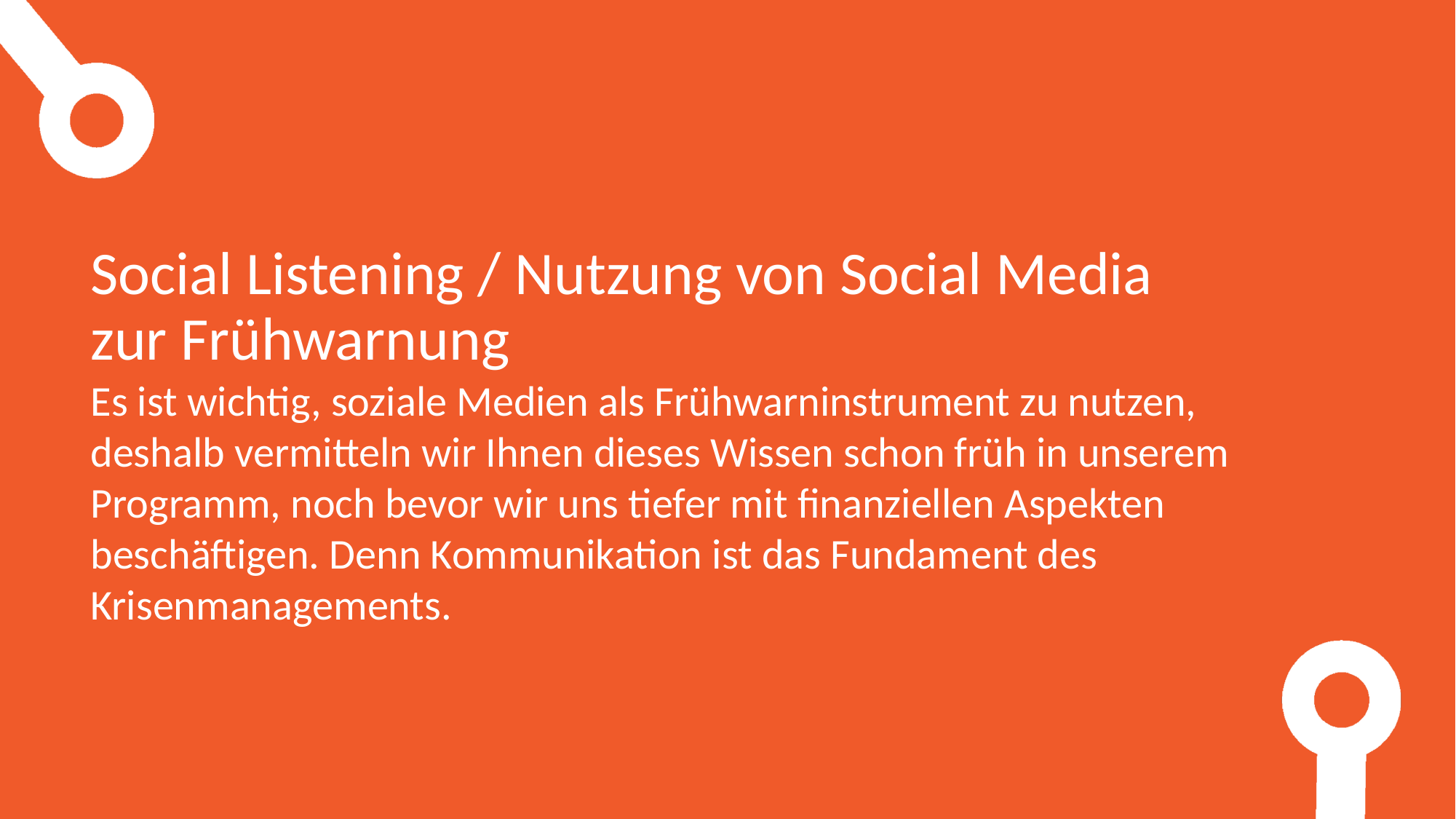

Social Listening / Nutzung von Social Media zur Frühwarnung
Es ist wichtig, soziale Medien als Frühwarninstrument zu nutzen, deshalb vermitteln wir Ihnen dieses Wissen schon früh in unserem Programm, noch bevor wir uns tiefer mit finanziellen Aspekten beschäftigen. Denn Kommunikation ist das Fundament des Krisenmanagements.